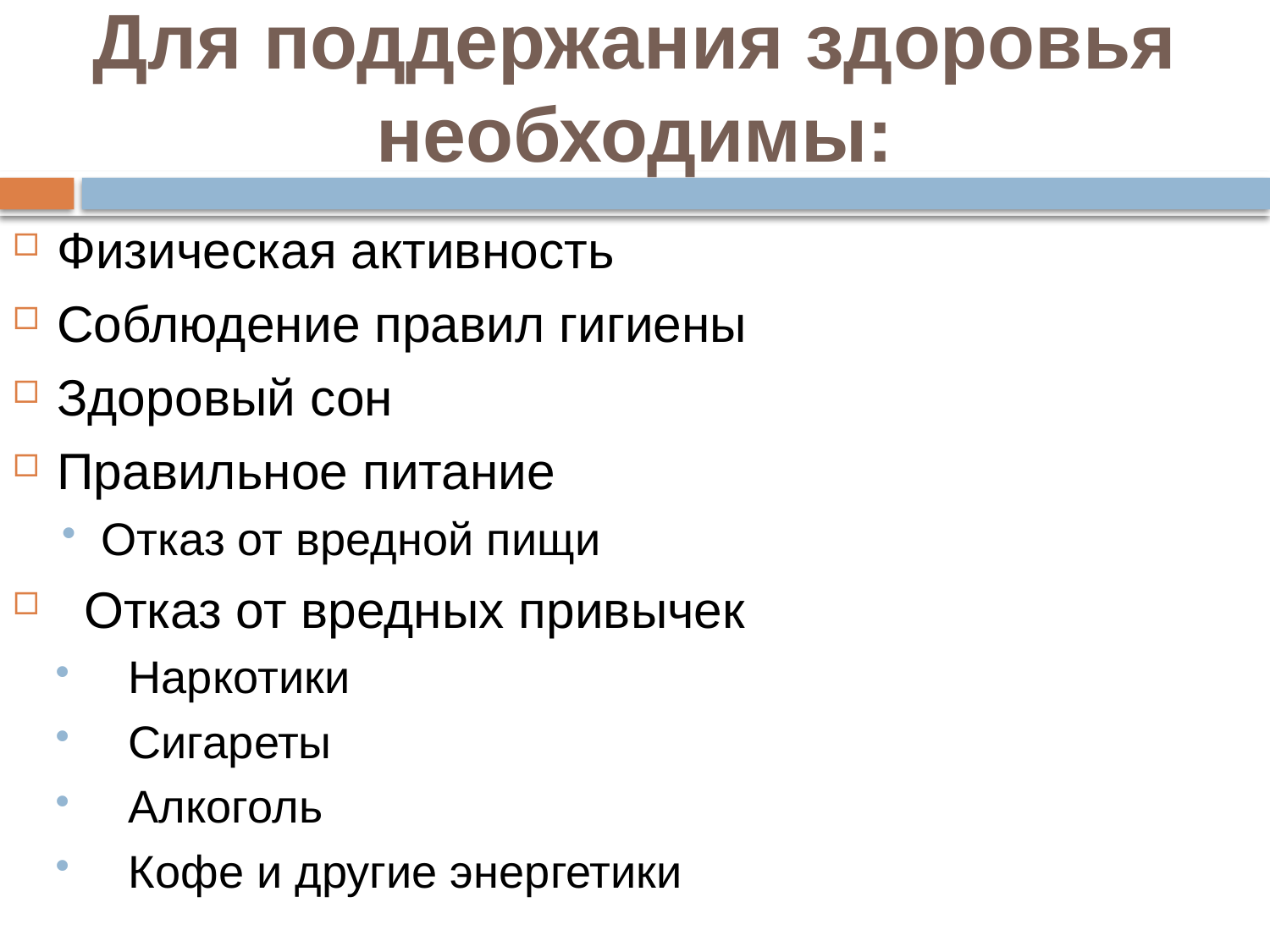

# Для поддержания здоровья необходимы:
Физическая активность
Соблюдение правил гигиены
Здоровый сон
Правильное питание
Отказ от вредной пищи
Отказ от вредных привычек
Наркотики
Сигареты
Алкоголь
Кофе и другие энергетики